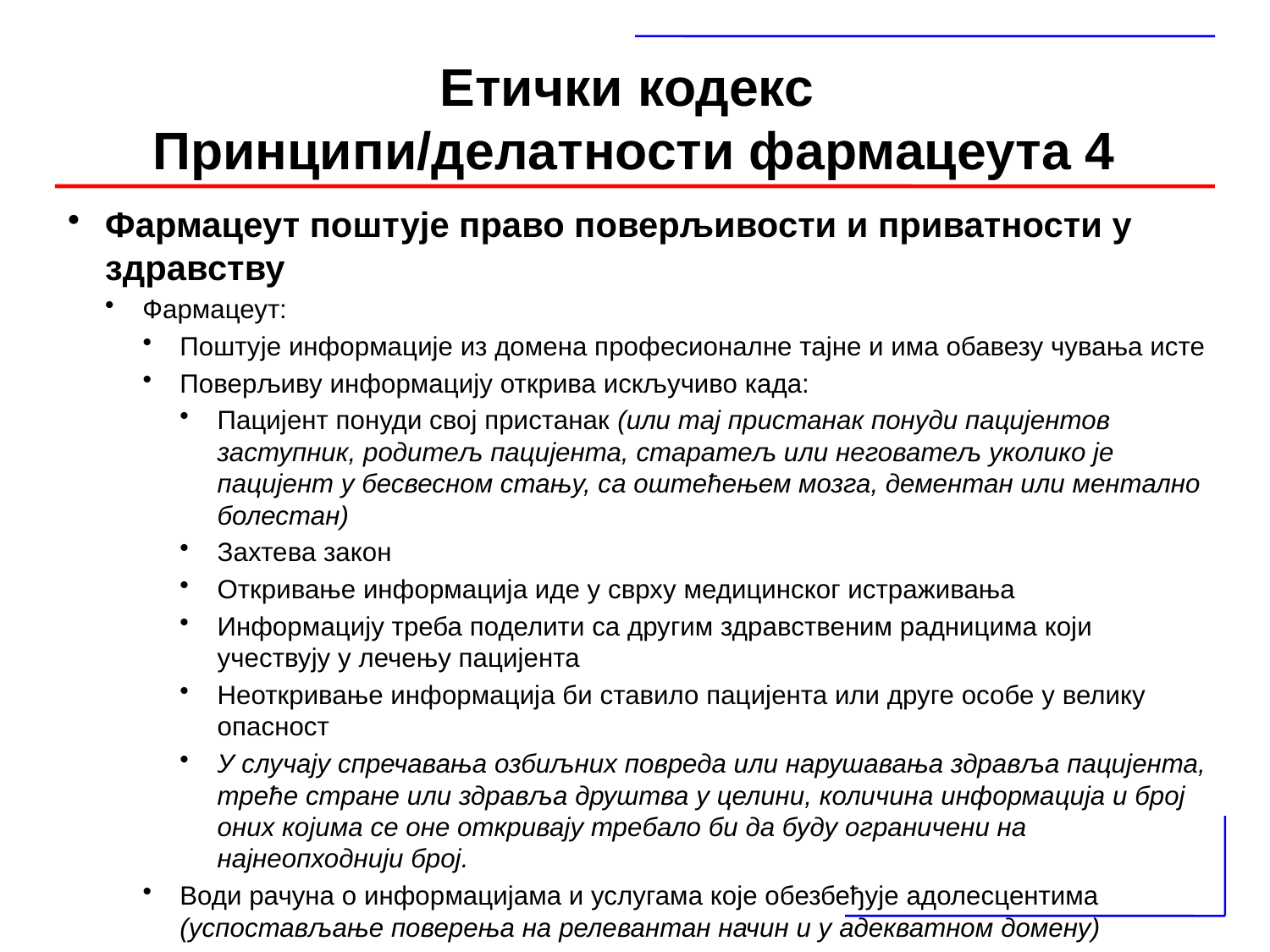

Етички кодекс
Принципи/делатности фармацеута 4
Фармацеут поштује право поверљивости и приватности у здравству
Фармацеут:
Поштује информације из домена професионалне тајне и има обавезу чувања исте
Поверљиву информацију открива искључиво када:
Пацијент понуди свој пристанак (или тај пристанак понуди пацијентов заступник, родитељ пацијента, старатељ или неговатељ уколико је пацијент у бесвесном стању, са оштећењем мозга, дементан или ментално болестан)
Захтева закон
Откривање информација иде у сврху медицинског истраживања
Информацију треба поделити са другим здравственим радницима који учествују у лечењу пацијента
Неоткривање информација би ставило пацијента или друге особе у велику опасност
У случају спречавања озбиљних повреда или нарушавања здравља пацијента, треће стране или здравља друштва у целини, количина информација и број оних којима се оне откривају требало би да буду ограничени на најнеопходнији број.
Води рачуна о информацијама и услугама које обезбеђује адолесцентима (успостављање поверења на релевантан начин и у адекватном домену)
Уважава право лекара на поверљивост информација у вези са навиком прописивања лекова